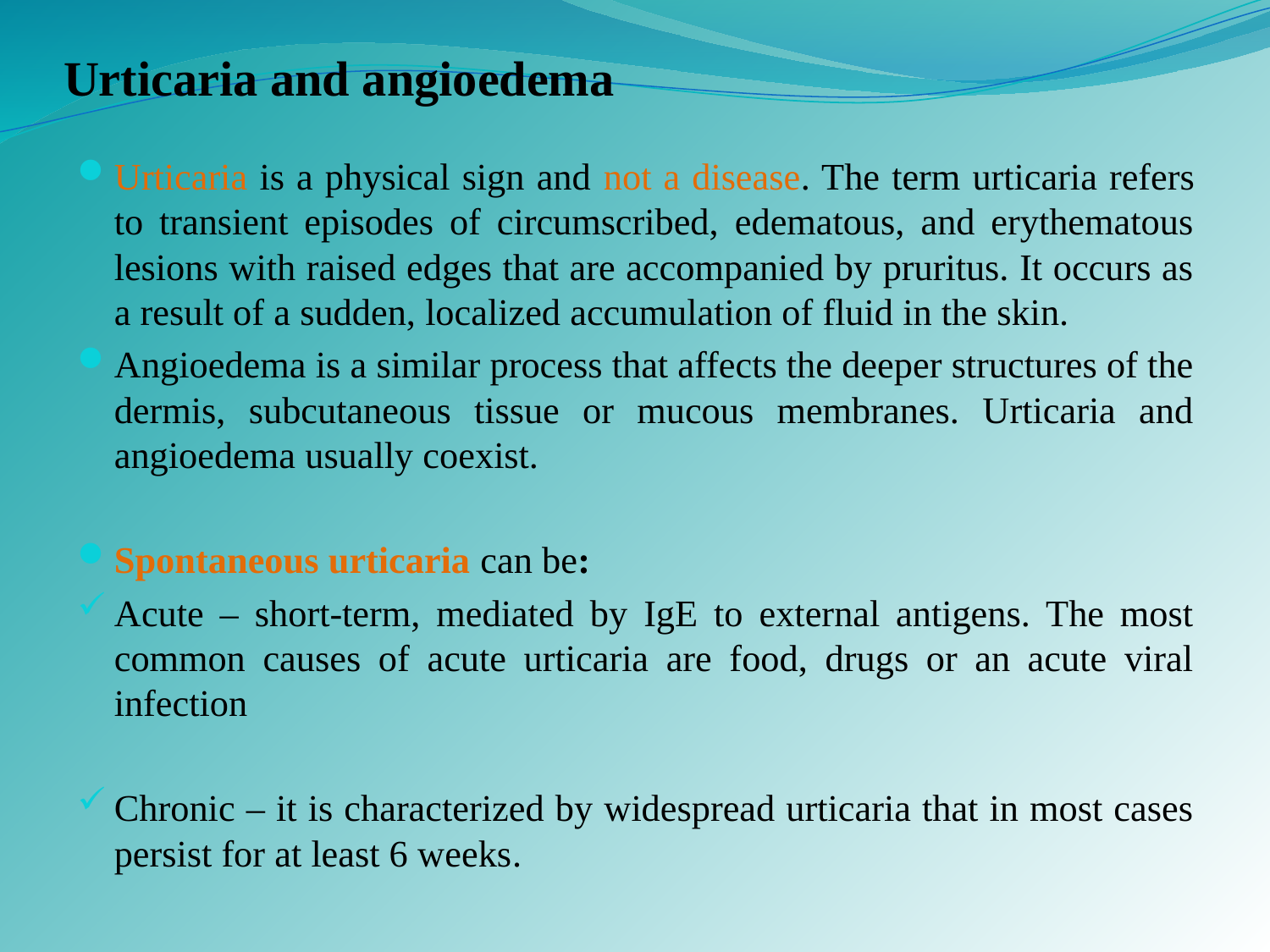

# Urticaria and angioedema
Urticaria is a physical sign and not a disease. The term urticaria refers to transient episodes of circumscribed, edematous, and erythematous lesions with raised edges that are accompanied by pruritus. It occurs as a result of a sudden, localized accumulation of fluid in the skin.
Angioedema is a similar process that affects the deeper structures of the dermis, subcutaneous tissue or mucous membranes. Urticaria and angioedema usually coexist.

Spontaneous urticaria can be:
Acute – short-term, mediated by IgE to external antigens. The most common causes of acute urticaria are food, drugs or an acute viral infection

Chronic – it is characterized by widespread urticaria that in most cases persist for at least 6 weeks.